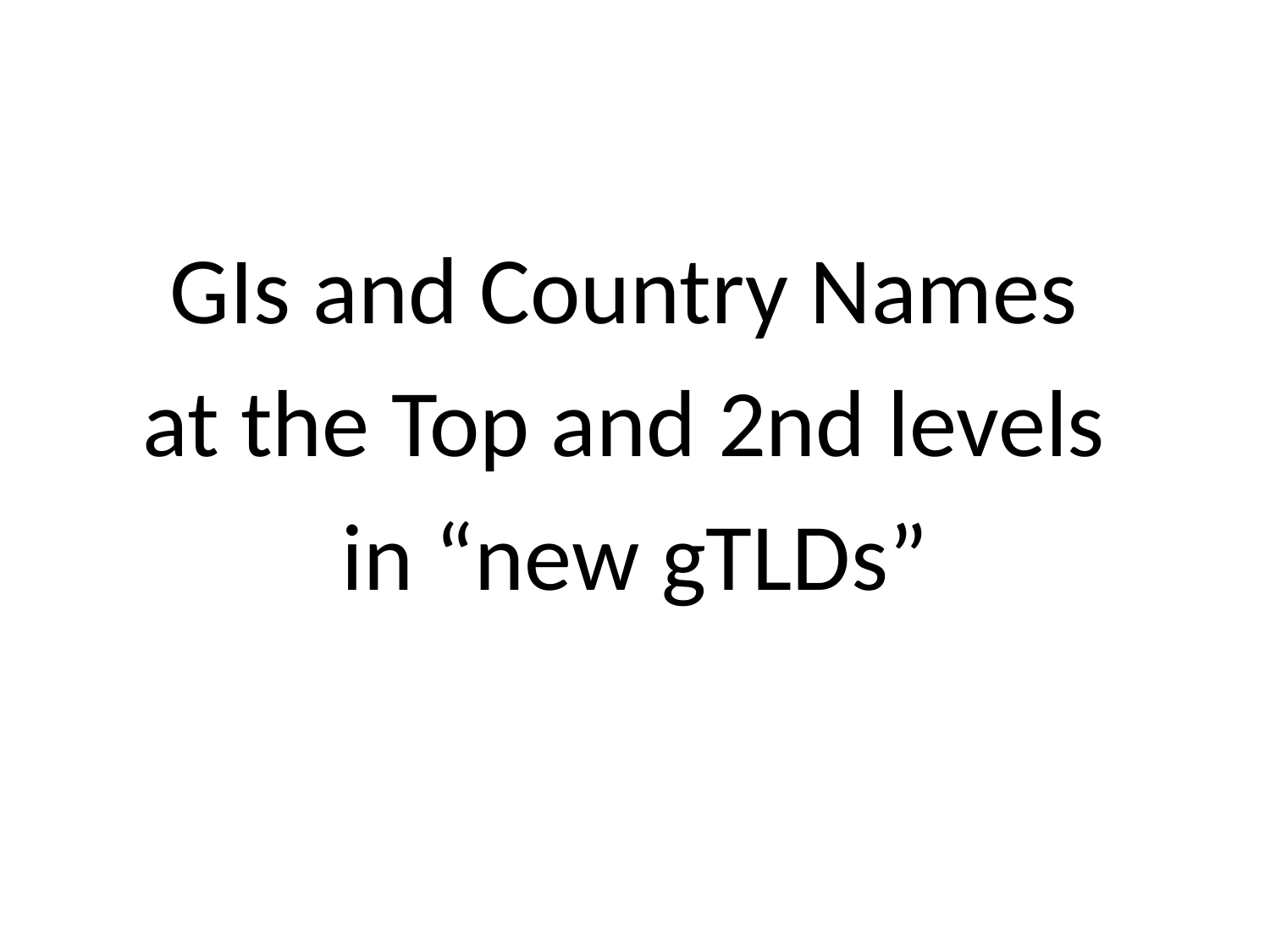

GIs and Country Names
at the Top and 2nd levels
in “new gTLDs”